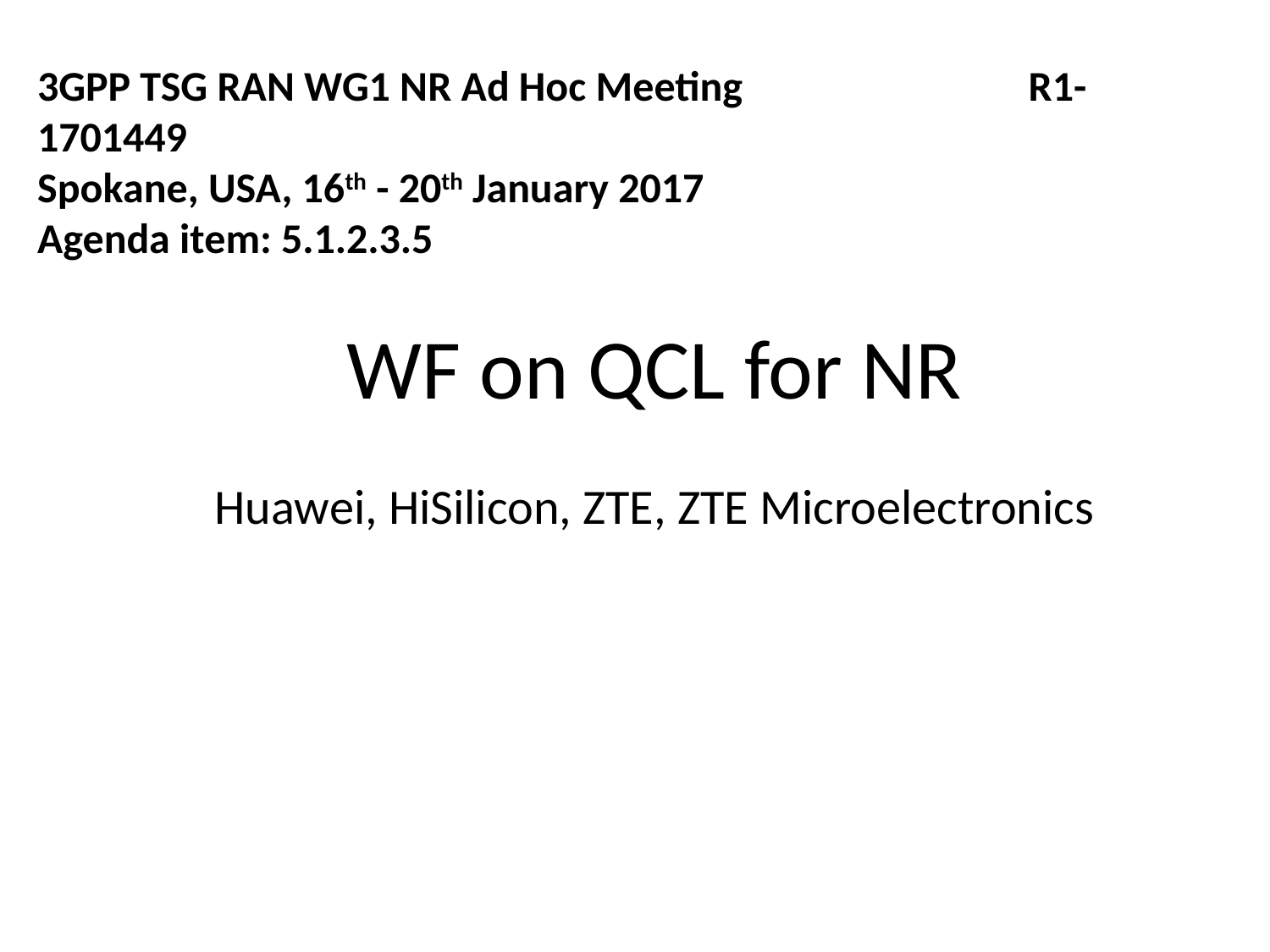

3GPP TSG RAN WG1 NR Ad Hoc Meeting                              R1-1701449
Spokane, USA, 16th - 20th January 2017
Agenda item: 5.1.2.3.5
WF on QCL for NR

Huawei, HiSilicon, ZTE, ZTE Microelectronics